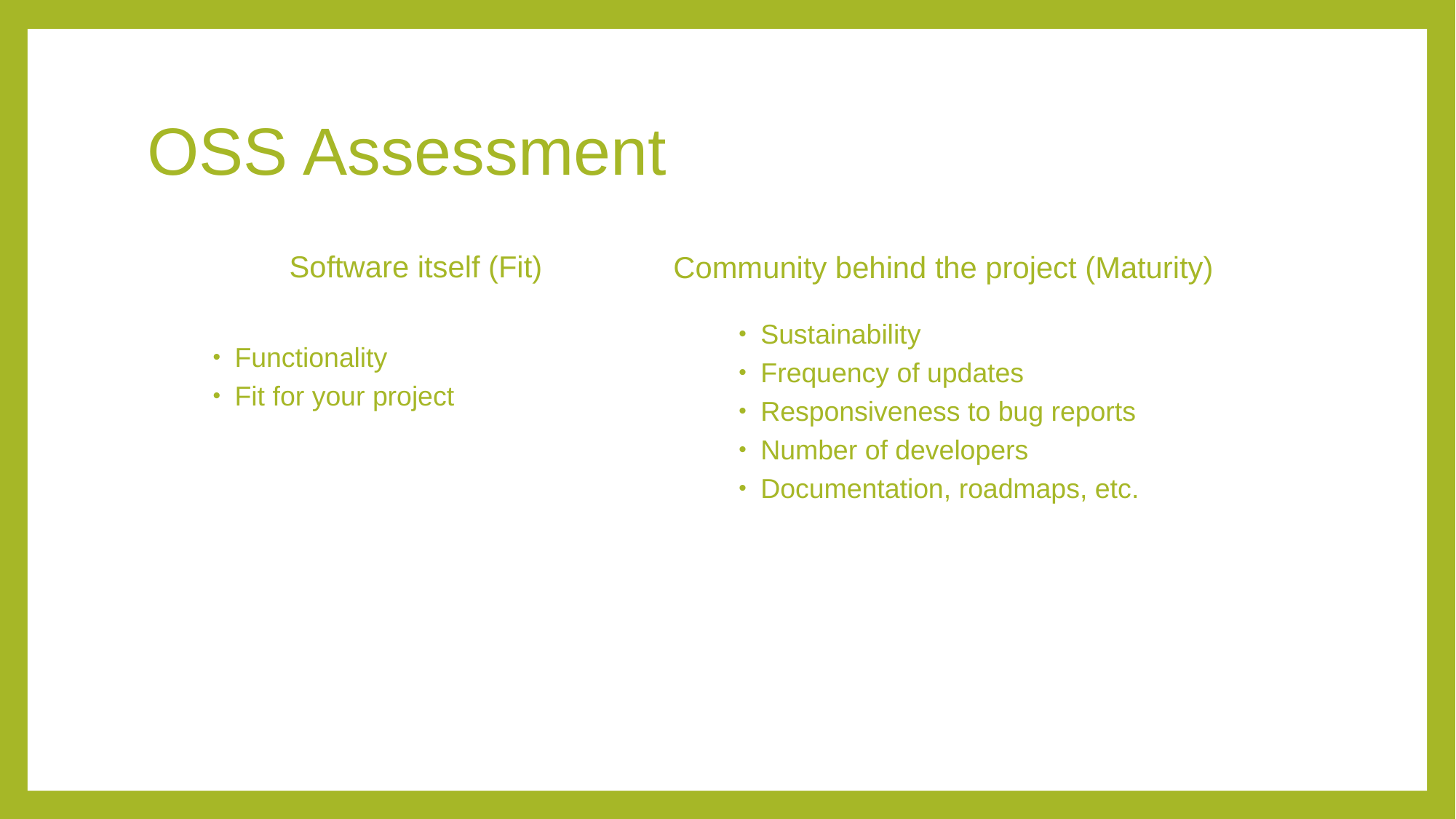

# OSS Assessment
Community behind the project (Maturity)

Sustainability
Frequency of updates
Responsiveness to bug reports
Number of developers
Documentation, roadmaps, etc.

Software itself (Fit)

Functionality
Fit for your project